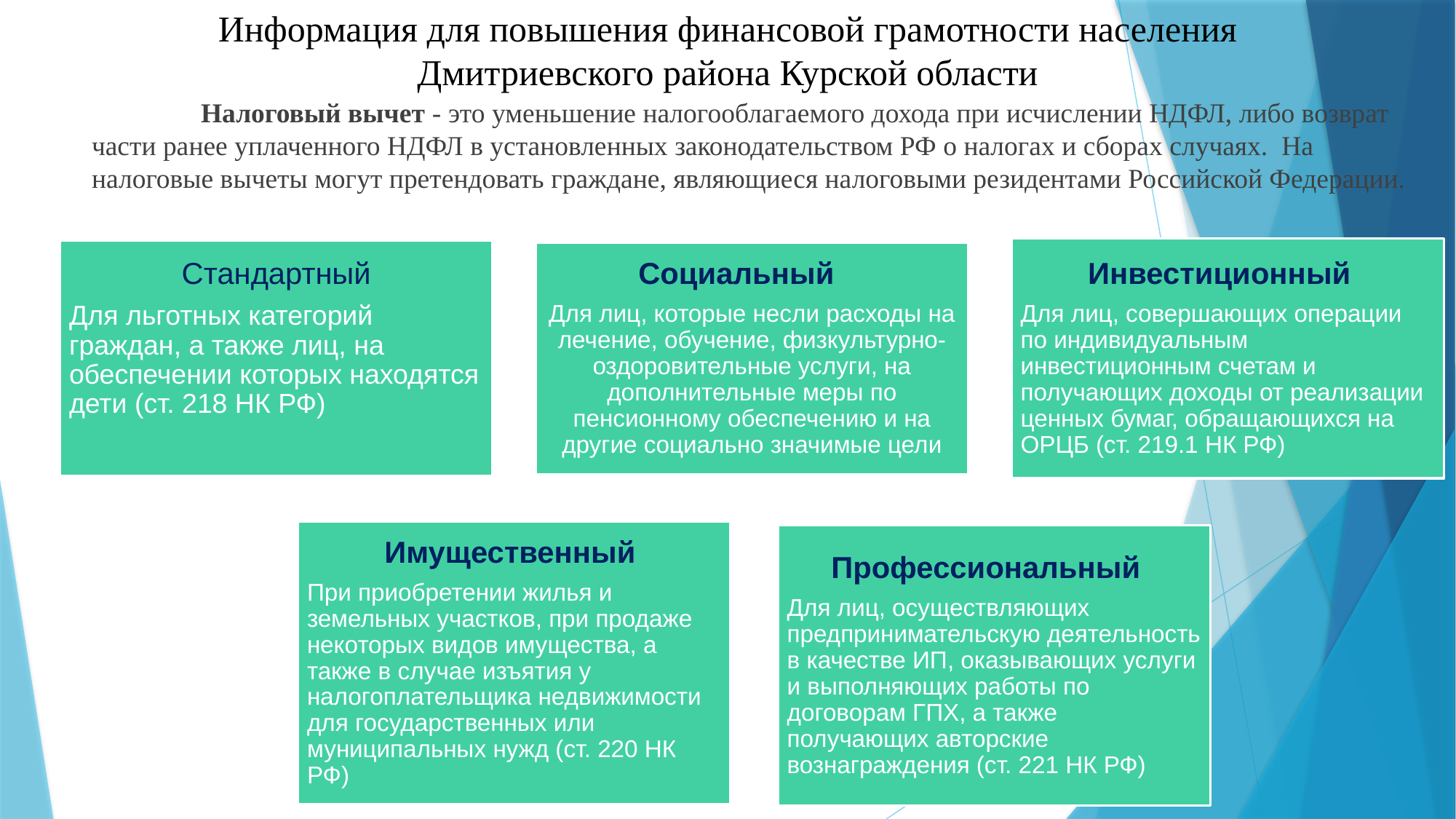

# Информация для повышения финансовой грамотности населения Дмитриевского района Курской области
	Налоговый вычет - это уменьшение налогооблагаемого дохода при исчислении НДФЛ, либо возврат части ранее уплаченного НДФЛ в установленных законодательством РФ о налогах и сборах случаях.  На налоговые вычеты могут претендовать граждане, являющиеся налоговыми резидентами Российской Федерации.

Стандартный
Для льготных категорий граждан, а также лиц, на обеспечении которых находятся дети (ст. 218 НК РФ)

Социальный
Для лиц, которые несли расходы на лечение, обучение, физкультурно-оздоровительные услуги, на дополнительные меры по пенсионному обеспечению и на другие социально значимые цели
Инвестиционный
Для лиц, совершающих операции по индивидуальным инвестиционным счетам и получающих доходы от реализации ценных бумаг, обращающихся на ОРЦБ (ст. 219.1 НК РФ)
Имущественный
При приобретении жилья и земельных участков, при продаже некоторых видов имущества, а также в случае изъятия у налогоплательщика недвижимости для государственных или муниципальных нужд (ст. 220 НК РФ)
Профессиональный
Для лиц, осуществляющих предпринимательскую деятельность в качестве ИП, оказывающих услуги и выполняющих работы по договорам ГПХ, а также получающих авторские вознаграждения (ст. 221 НК РФ)